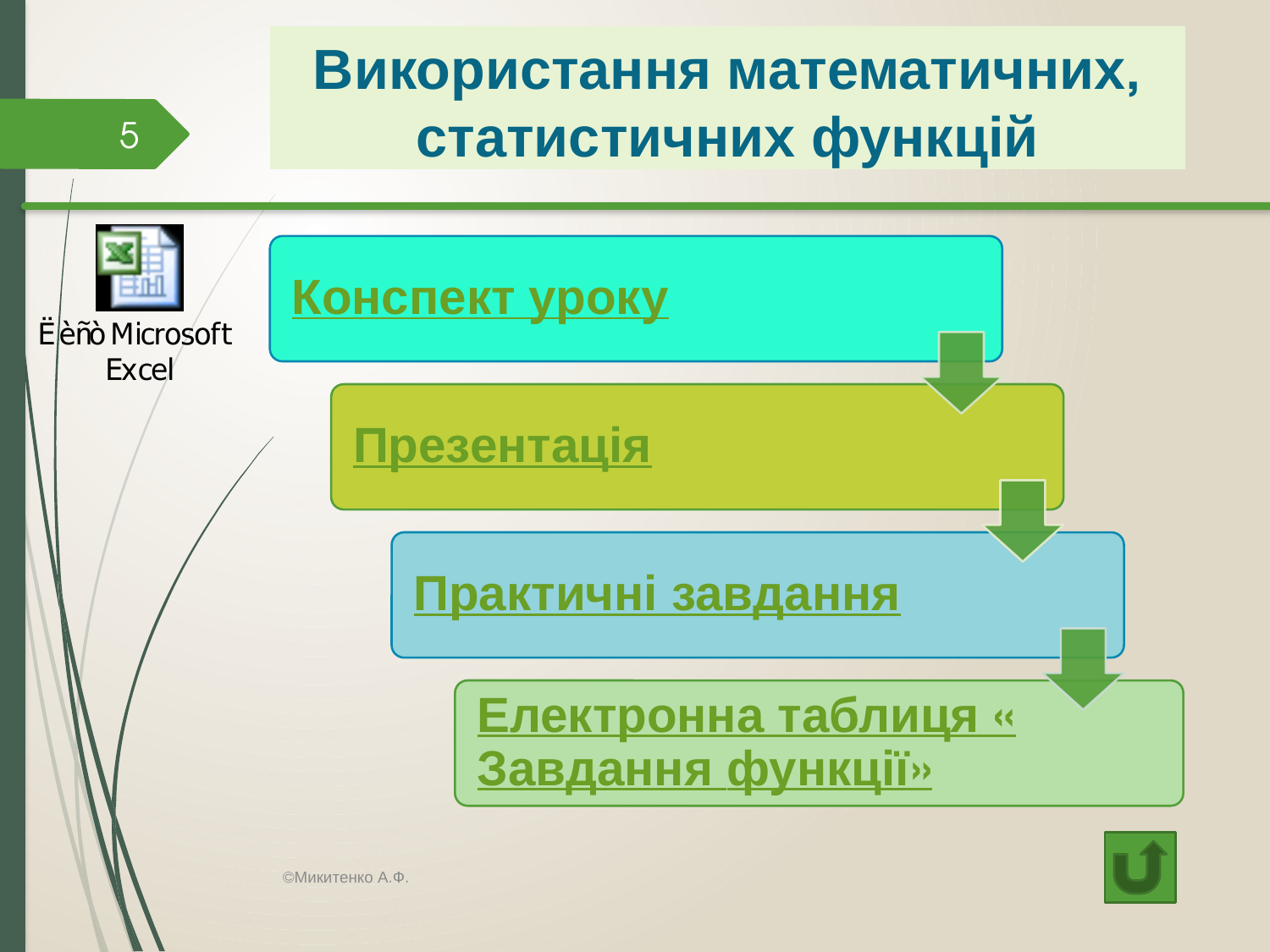

# Використання математичних, статистичних функцій
5
Конспект уроку
Презентація
Практичні завдання
Електронна таблиця «Завдання функції»

©Микитенко А.Ф.